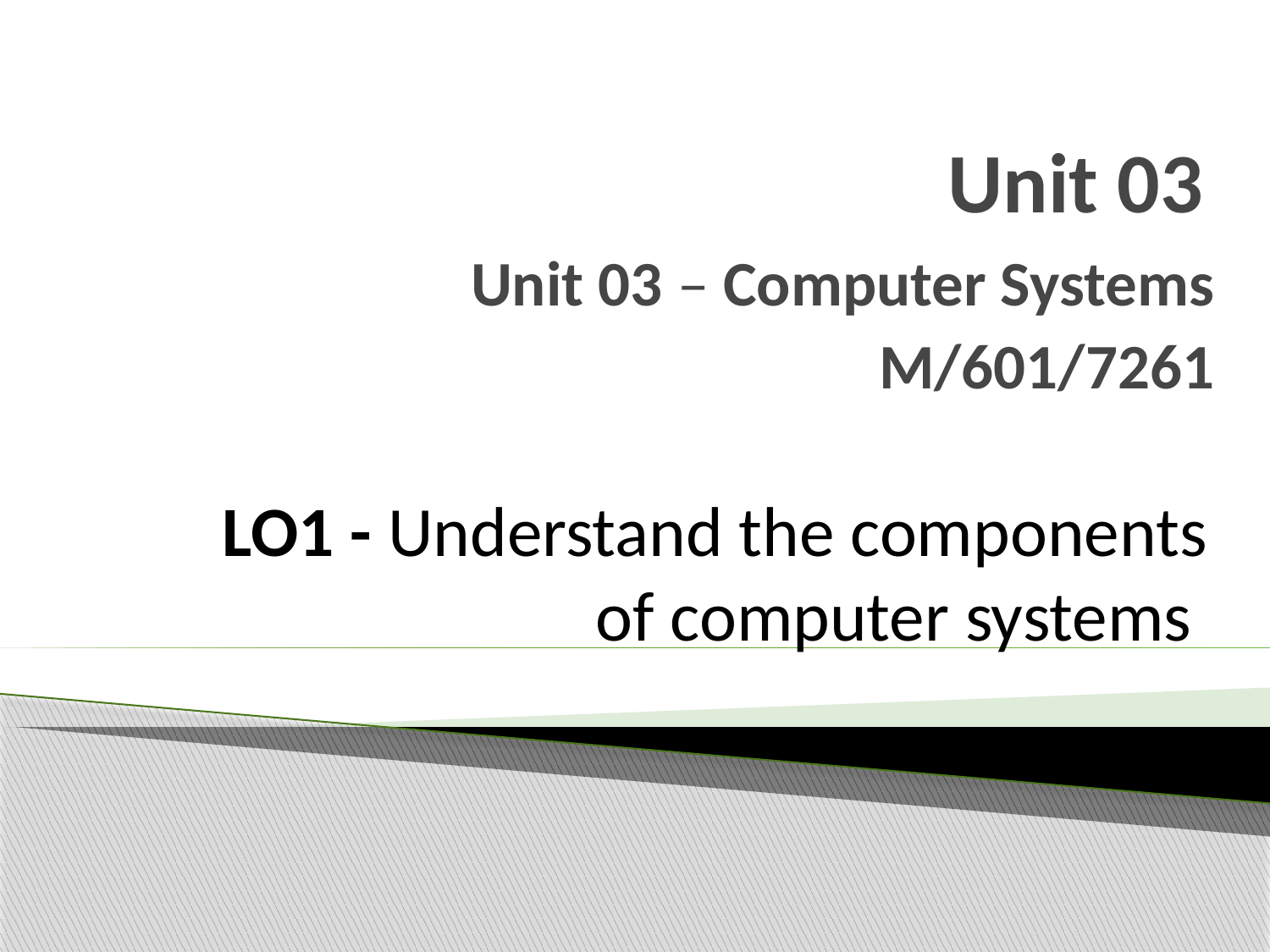

# Unit 03
Unit 03 – Computer Systems
  M/601/7261
LO1 - Understand the components
of computer systems